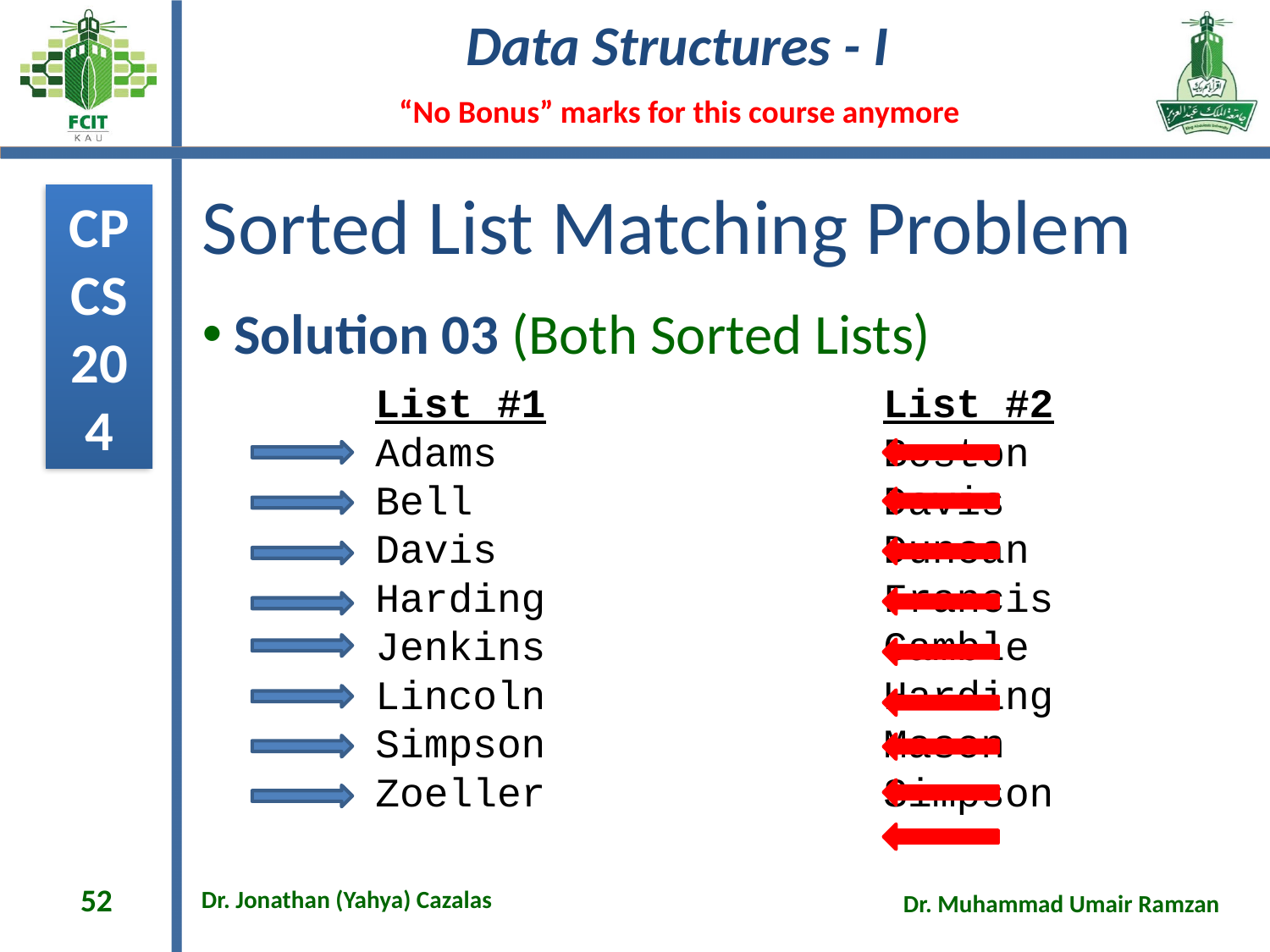

# Sorted List Matching Problem
Solution 03 (Both Sorted Lists)

List #1			List #2
Adams				Boston
Bell				Davis
Davis				Duncan
Harding			Francis
Jenkins			Gamble
Lincoln			Harding
Simpson			Mason
Zoeller			Simpson

52